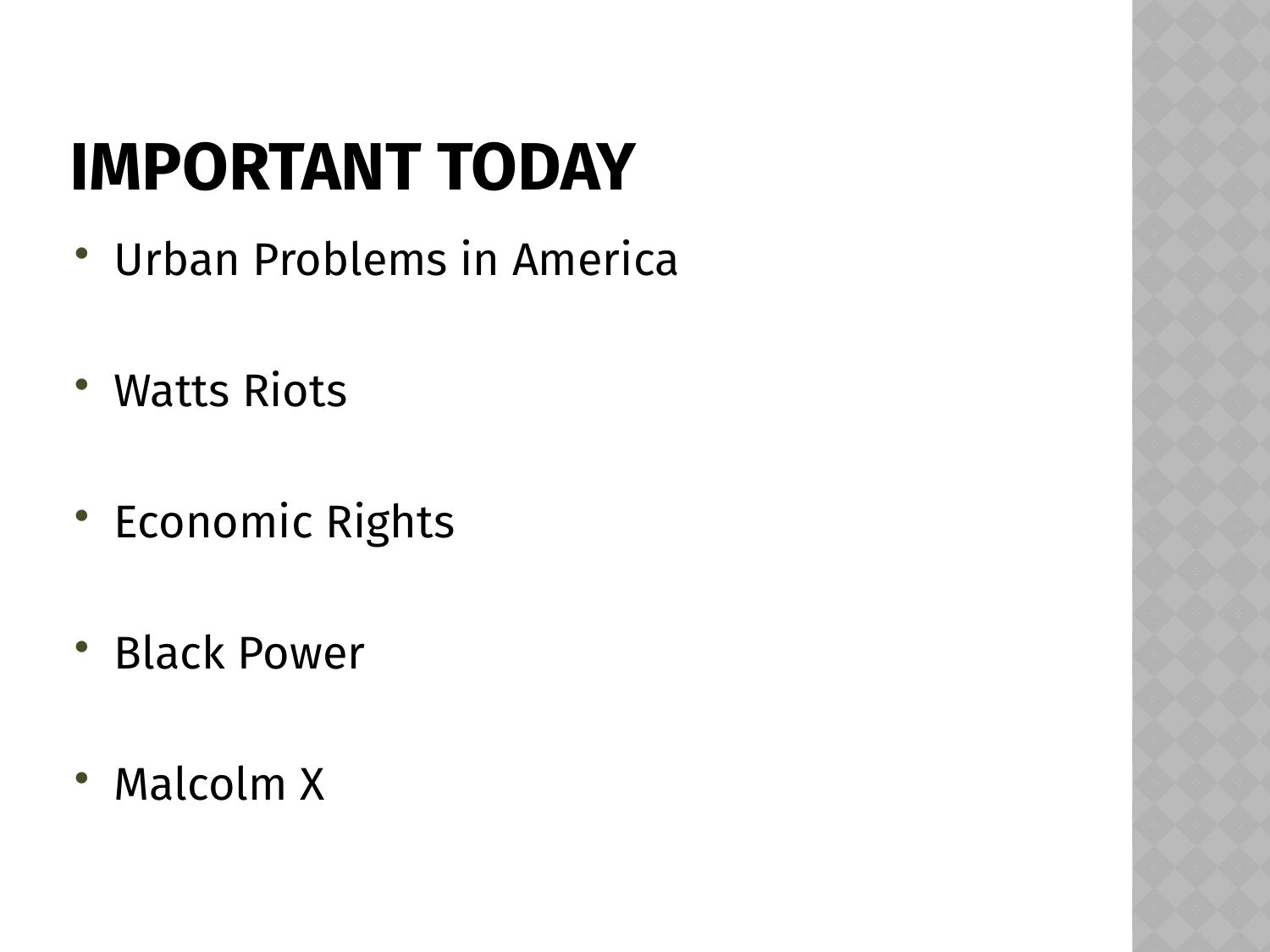

# Important Today
Urban Problems in America

Watts Riots

Economic Rights

Black Power

Malcolm X